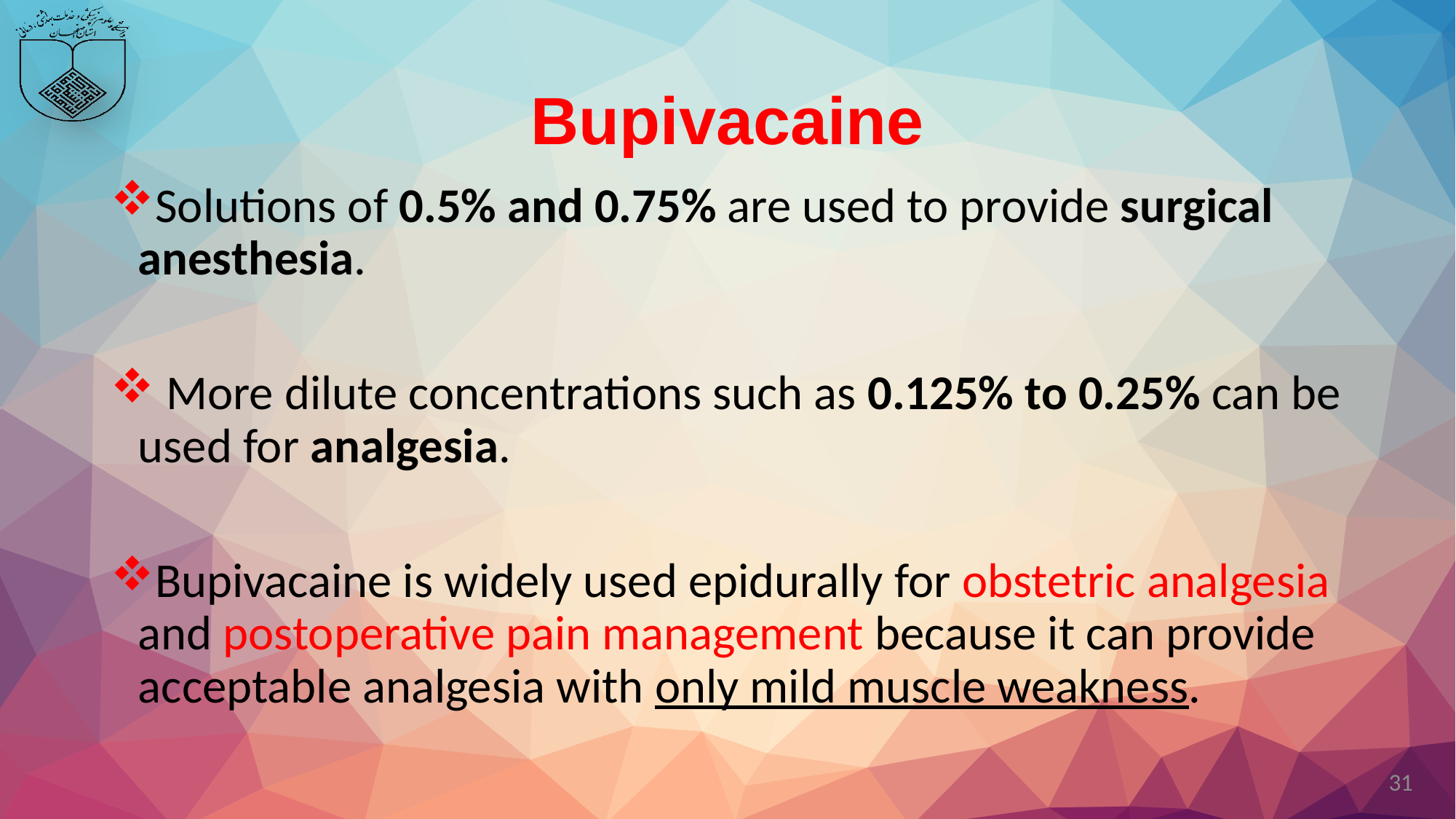

# Bupivacaine
Solutions of 0.5% and 0.75% are used to provide surgical anesthesia.

 More dilute concentrations such as 0.125% to 0.25% can be used for analgesia.

Bupivacaine is widely used epidurally for obstetric analgesia and postoperative pain management because it can provide acceptable analgesia with only mild muscle weakness.

31